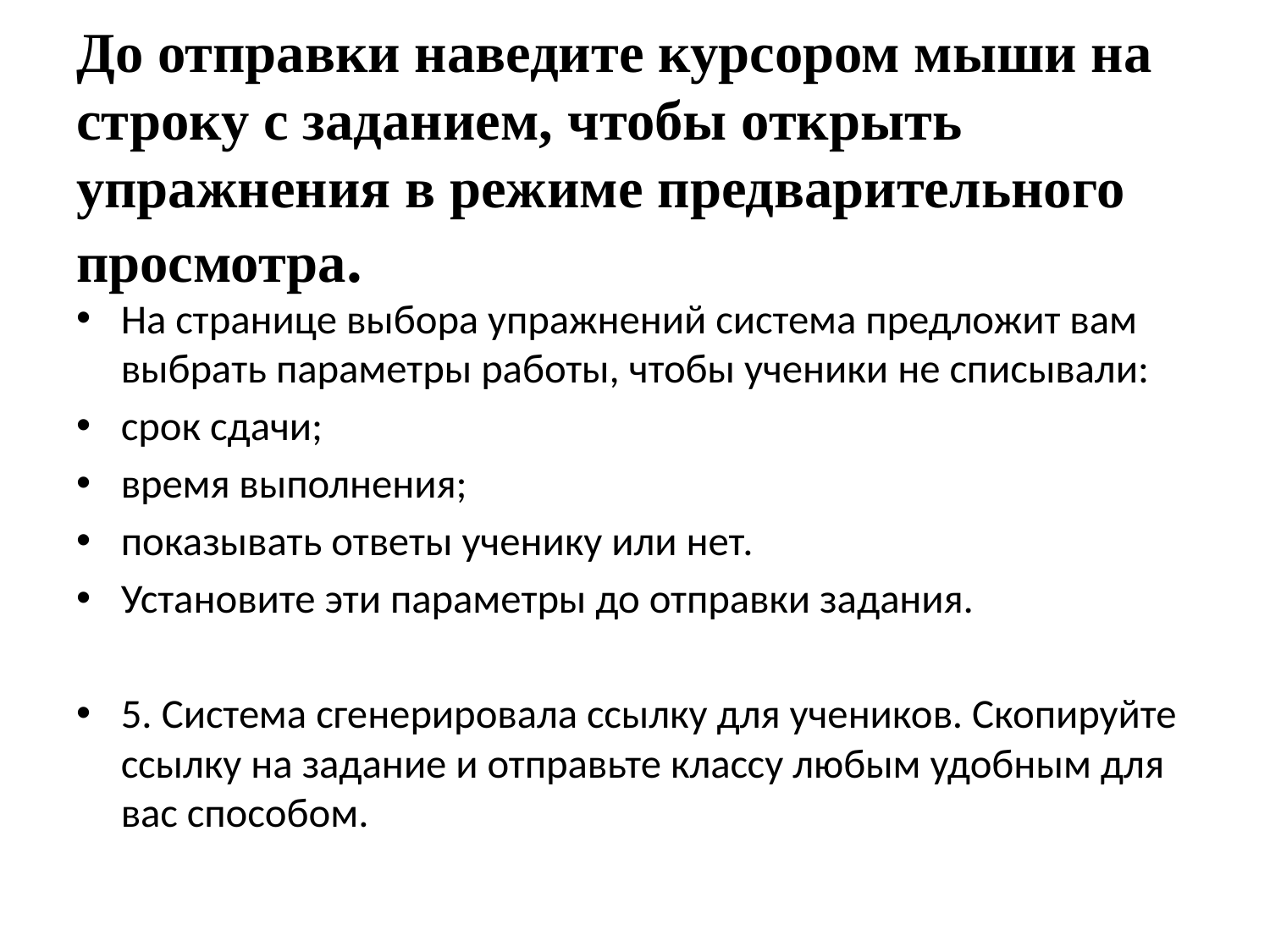

# До отправки наведите курсором мыши на строку с заданием, чтобы открыть упражнения в режиме предварительного просмотра.
На странице выбора упражнений система предложит вам выбрать параметры работы, чтобы ученики не списывали:
срок сдачи;
время выполнения;
показывать ответы ученику или нет.
Установите эти параметры до отправки задания.

5. Система сгенерировала ссылку для учеников. Скопируйте ссылку на задание и отправьте классу любым удобным для вас способом.